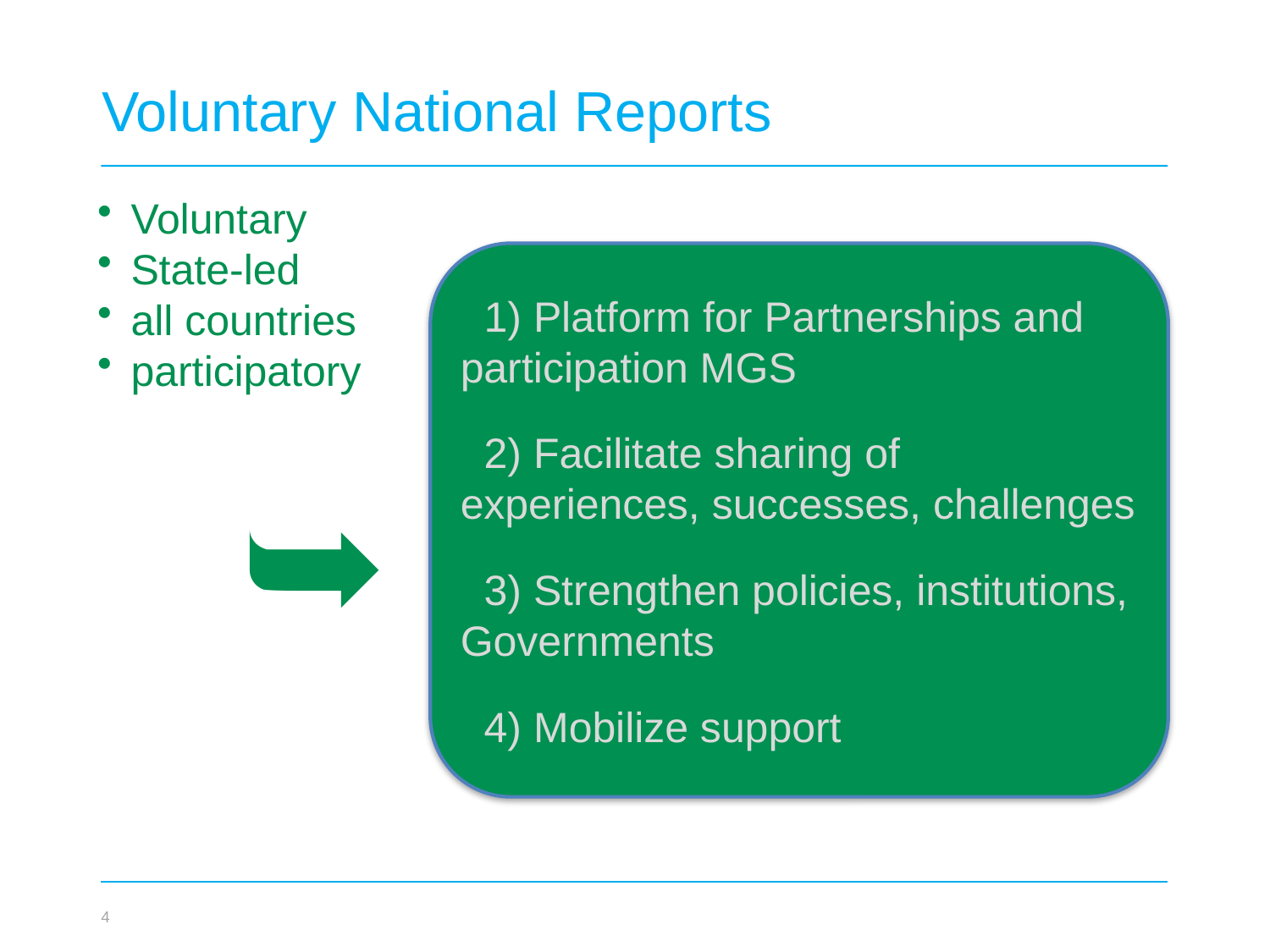

Voluntary National Reports

Voluntary
State-led
all countries
participatory
  1) Platform for Partnerships and participation MGS
  2) Facilitate sharing of experiences, successes, challenges
  3) Strengthen policies, institutions, Governments
  4) Mobilize support
➥

4